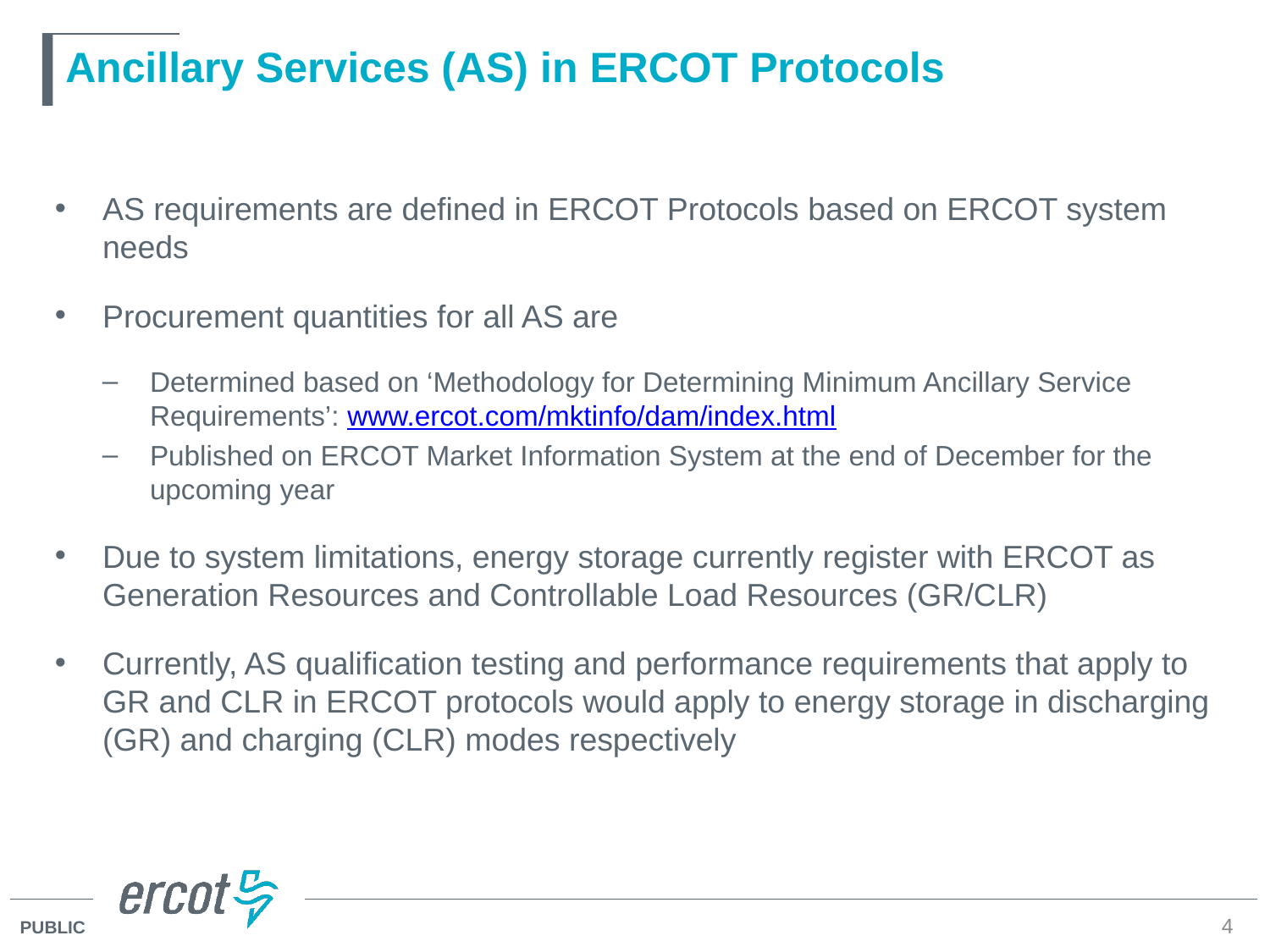

# Ancillary Services (AS) in ERCOT Protocols
AS requirements are defined in ERCOT Protocols based on ERCOT system needs

Procurement quantities for all AS are

Determined based on ‘Methodology for Determining Minimum Ancillary Service Requirements’: www.ercot.com/mktinfo/dam/index.html
Published on ERCOT Market Information System at the end of December for the upcoming year

Due to system limitations, energy storage currently register with ERCOT as Generation Resources and Controllable Load Resources (GR/CLR)

Currently, AS qualification testing and performance requirements that apply to GR and CLR in ERCOT protocols would apply to energy storage in discharging (GR) and charging (CLR) modes respectively
4